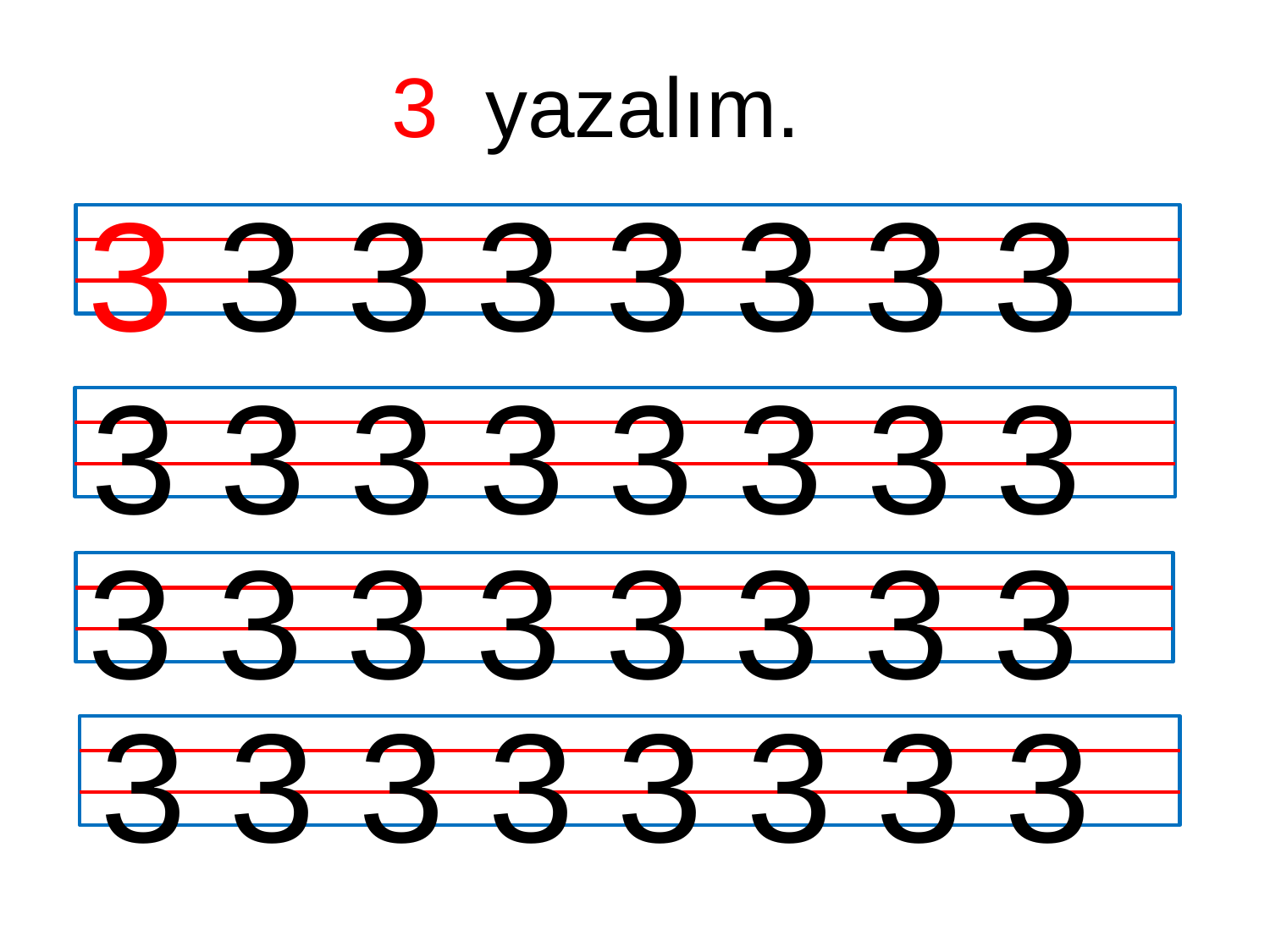

3  yazalım.
3 3 3 3 3 3 3 3

3 3 3 3 3 3 3 3
3 3 3 3 3 3 3 3

3 3 3 3 3 3 3 3